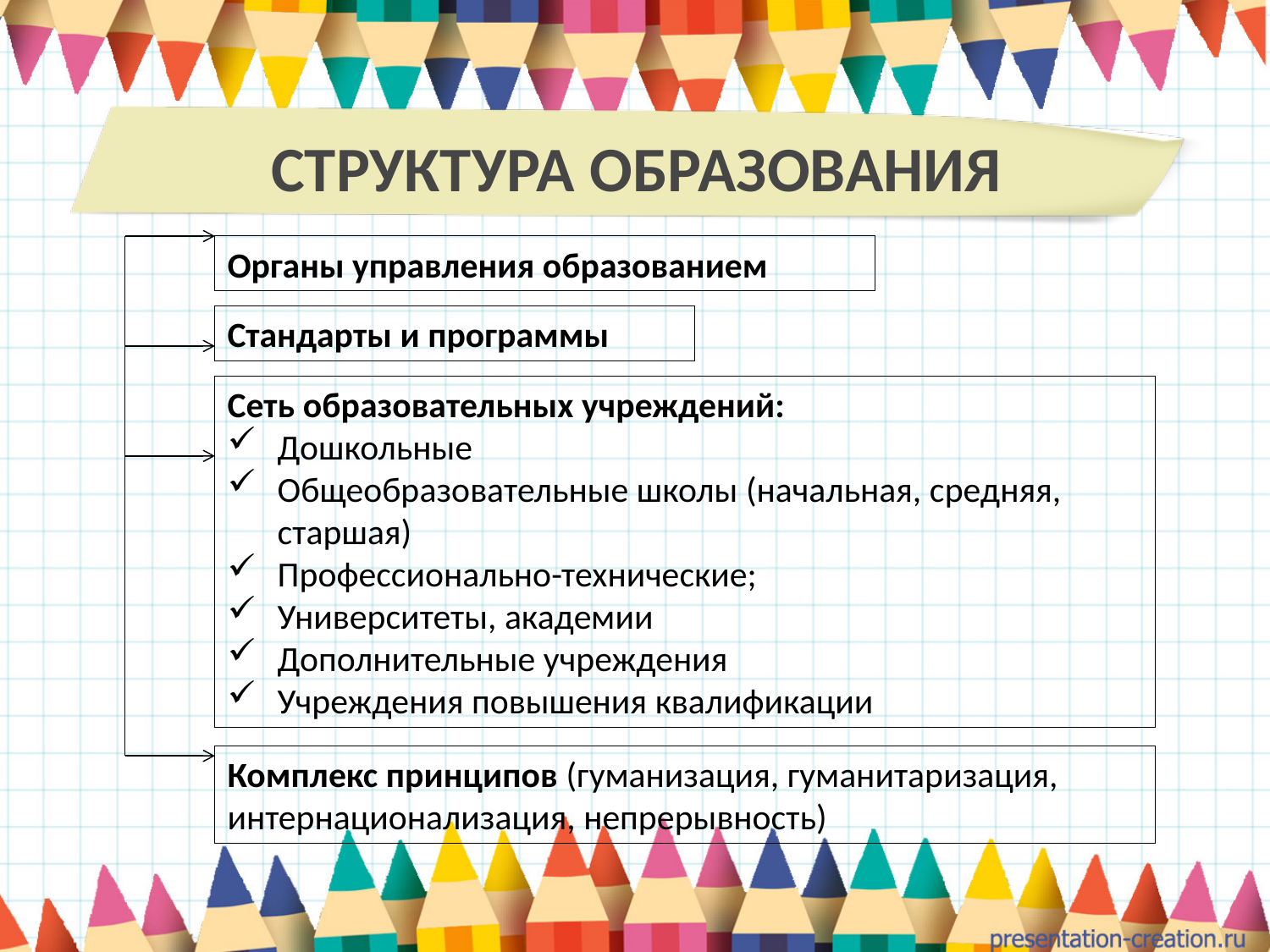

СТРУКТУРА ОБРАЗОВАНИЯ
Органы управления образованием
Стандарты и программы
Сеть образовательных учреждений:
Дошкольные
Общеобразовательные школы (начальная, средняя, старшая)
Профессионально-технические;
Университеты, академии
Дополнительные учреждения
Учреждения повышения квалификации
Комплекс принципов (гуманизация, гуманитаризация, интернационализация, непрерывность)